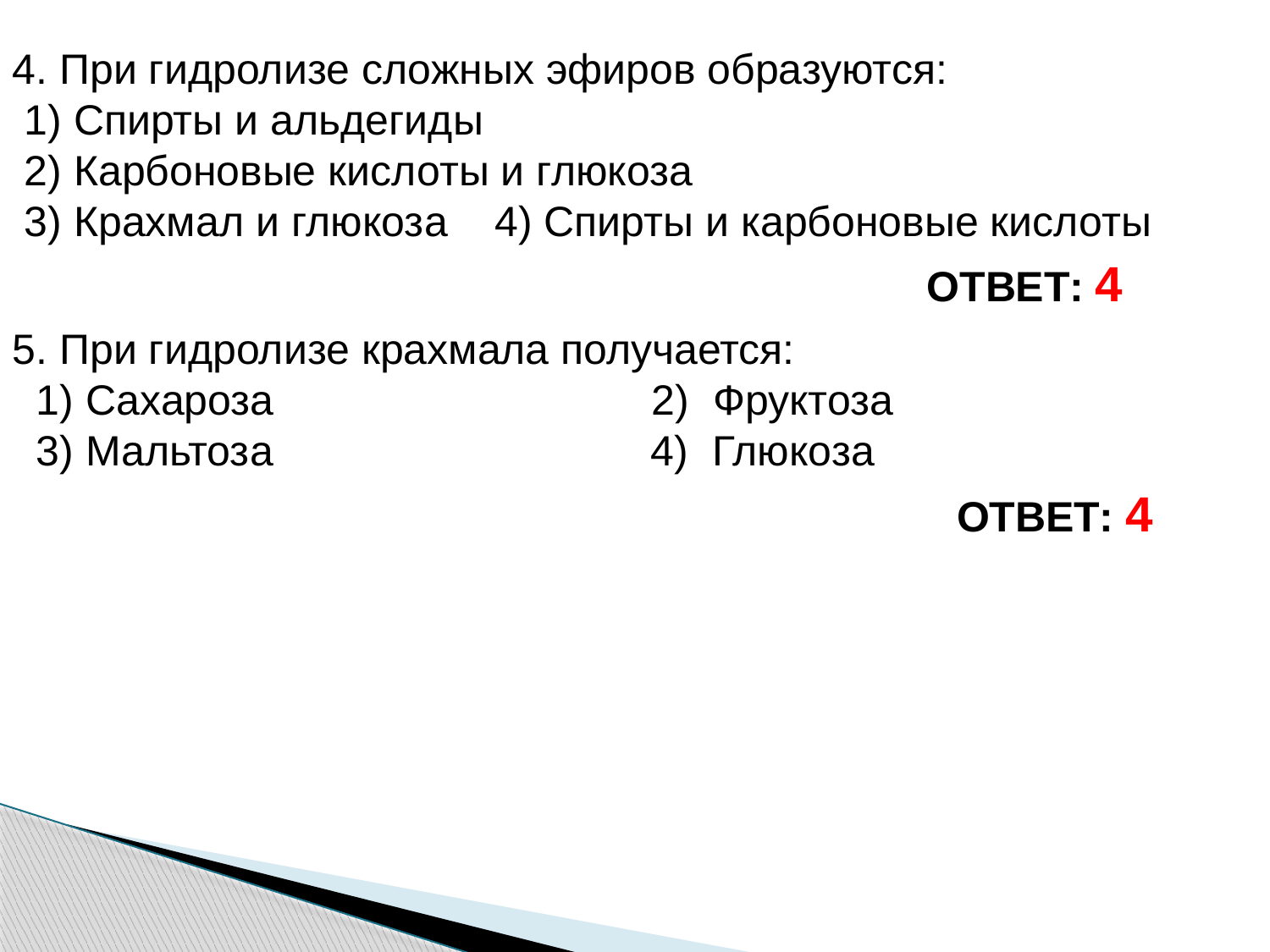

4. При гидролизе сложных эфиров образуются:
 1) Спирты и альдегиды
 2) Карбоновые кислоты и глюкоза
 3) Крахмал и глюкоза    4) Спирты и карбоновые кислоты
ОТВЕТ: 4
5. При гидролизе крахмала получается:
  1) Сахароза                                2)  Фруктоза
  3) Мальтоза                                4)  Глюкоза
ОТВЕТ: 4